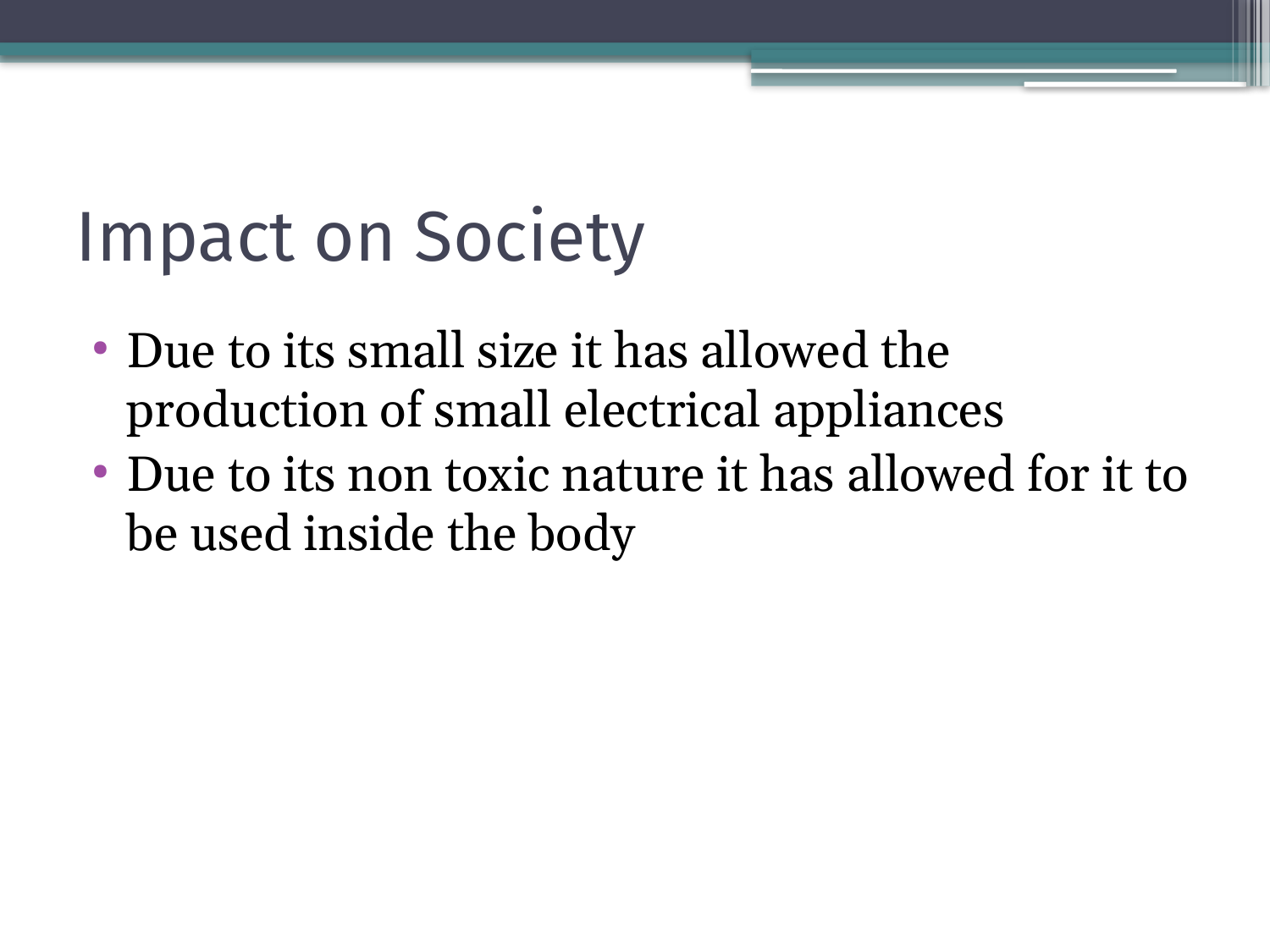

# Impact on Society
Due to its small size it has allowed the production of small electrical appliances
Due to its non toxic nature it has allowed for it to be used inside the body